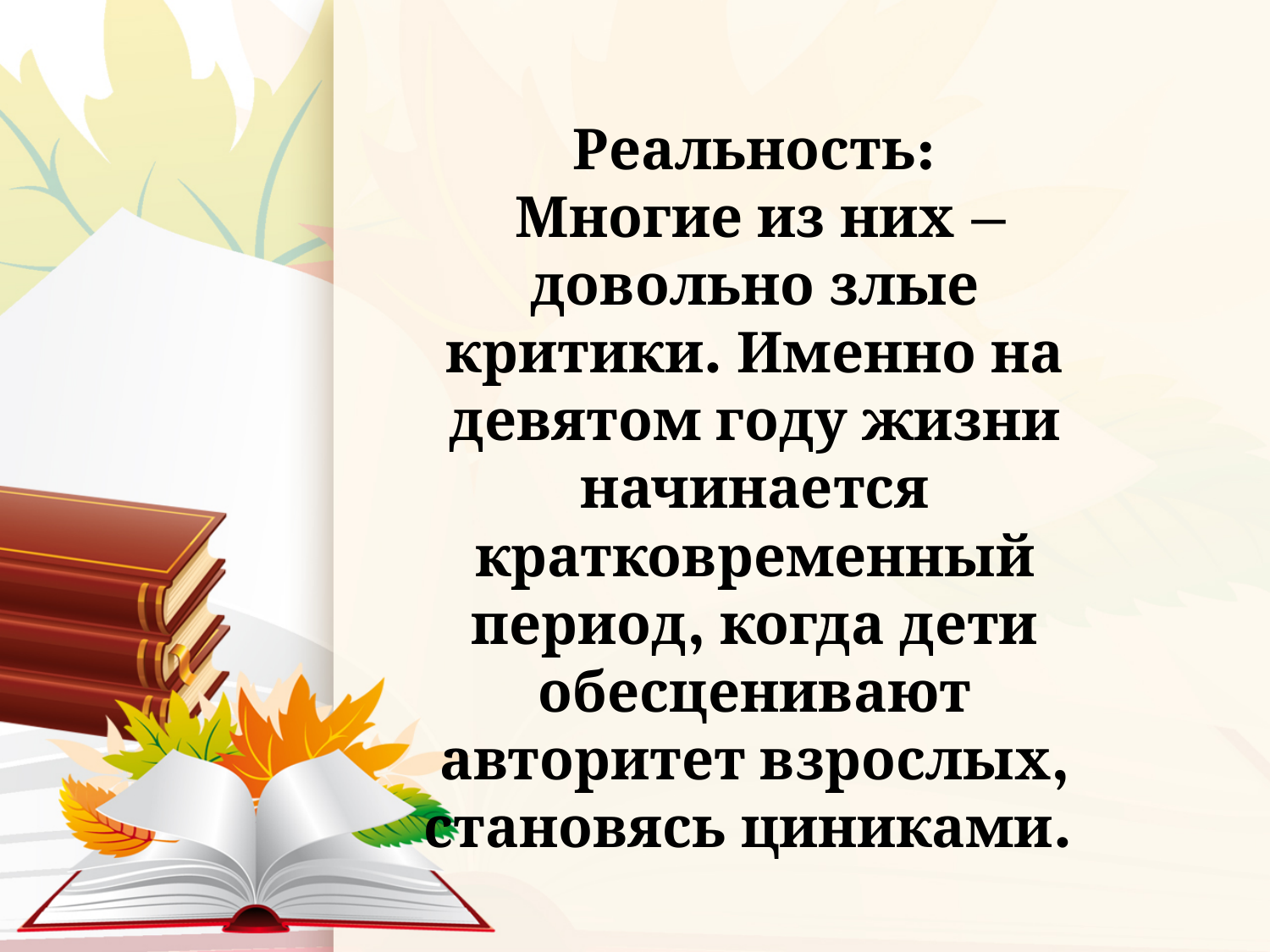

# Реальность: Многие из них – довольно злые критики. Именно на девятом году жизни начинается кратковременный период, когда дети обесценивают авторитет взрослых, становясь циниками.